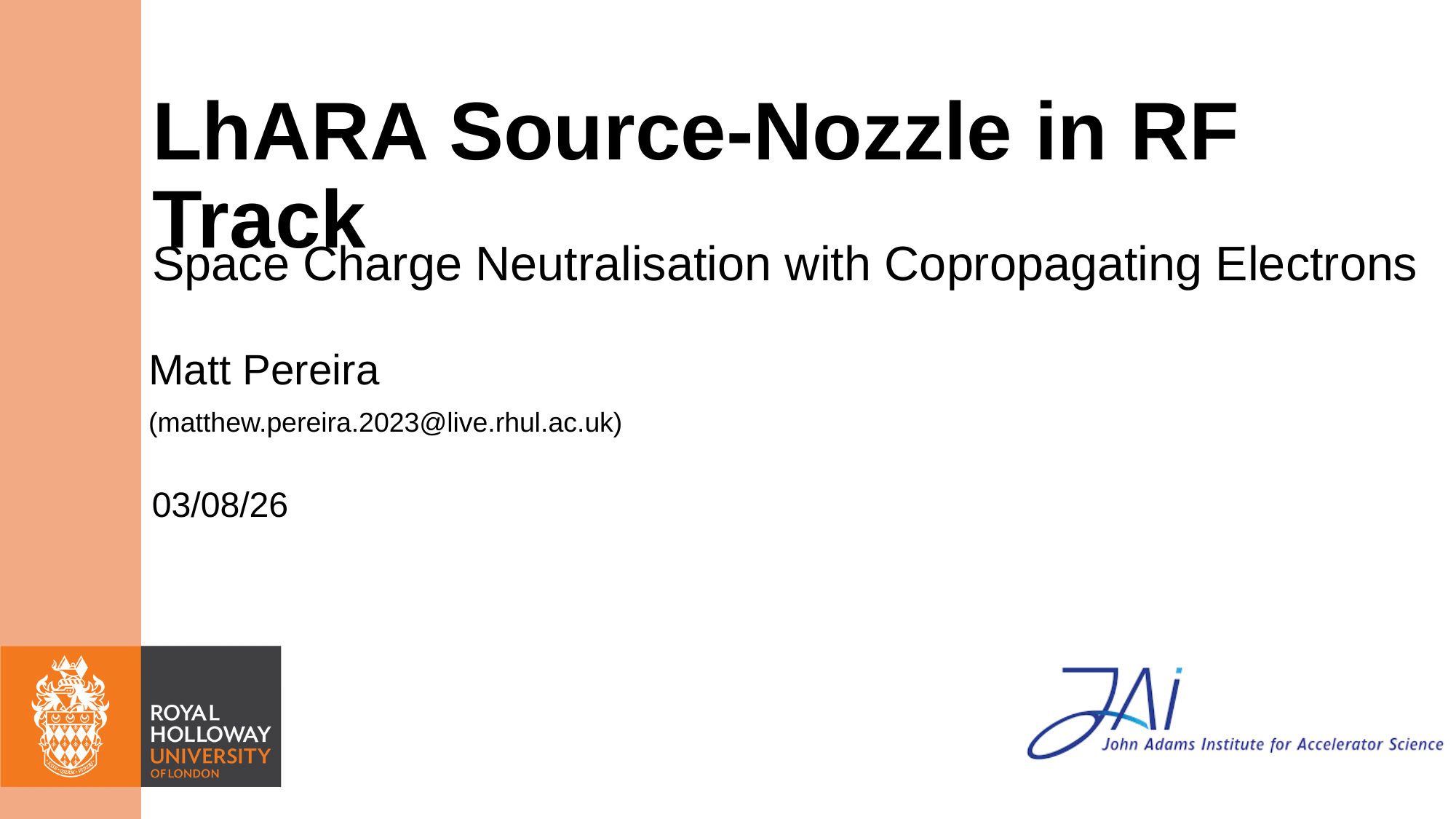

# LhARA Source-Nozzle in RF Track
Space Charge Neutralisation with Copropagating Electrons
03/08/26